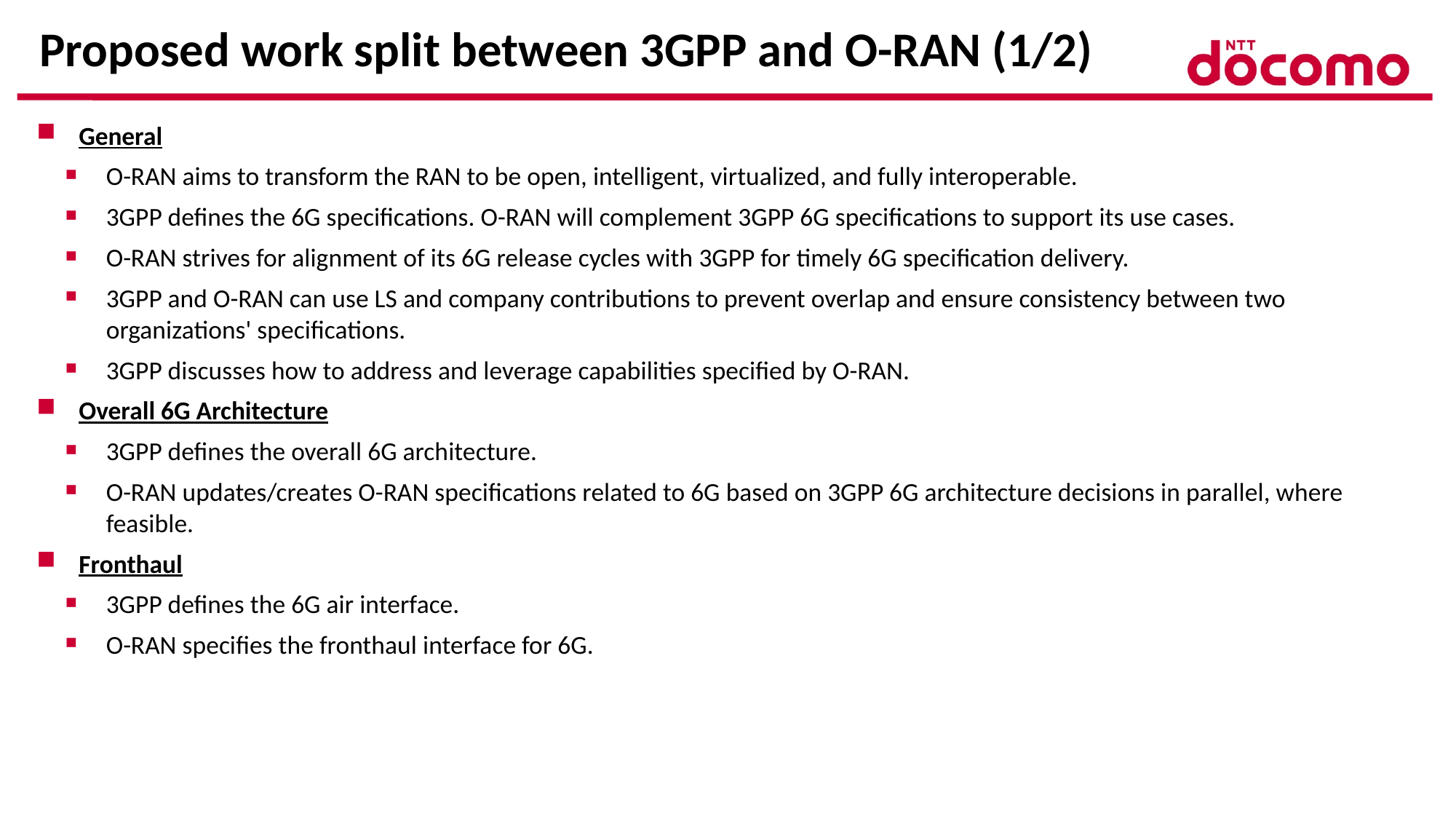

# Proposed work split between 3GPP and O-RAN (1/2)
General
O-RAN aims to transform the RAN to be open, intelligent, virtualized, and fully interoperable.
3GPP defines the 6G specifications. O-RAN will complement 3GPP 6G specifications to support its use cases.
O-RAN strives for alignment of its 6G release cycles with 3GPP for timely 6G specification delivery.
3GPP and O-RAN can use LS and company contributions to prevent overlap and ensure consistency between two organizations' specifications.
3GPP discusses how to address and leverage capabilities specified by O-RAN.
Overall 6G Architecture
3GPP defines the overall 6G architecture.
O-RAN updates/creates O-RAN specifications related to 6G based on 3GPP 6G architecture decisions in parallel, where feasible.
Fronthaul
3GPP defines the 6G air interface.
O-RAN specifies the fronthaul interface for 6G.